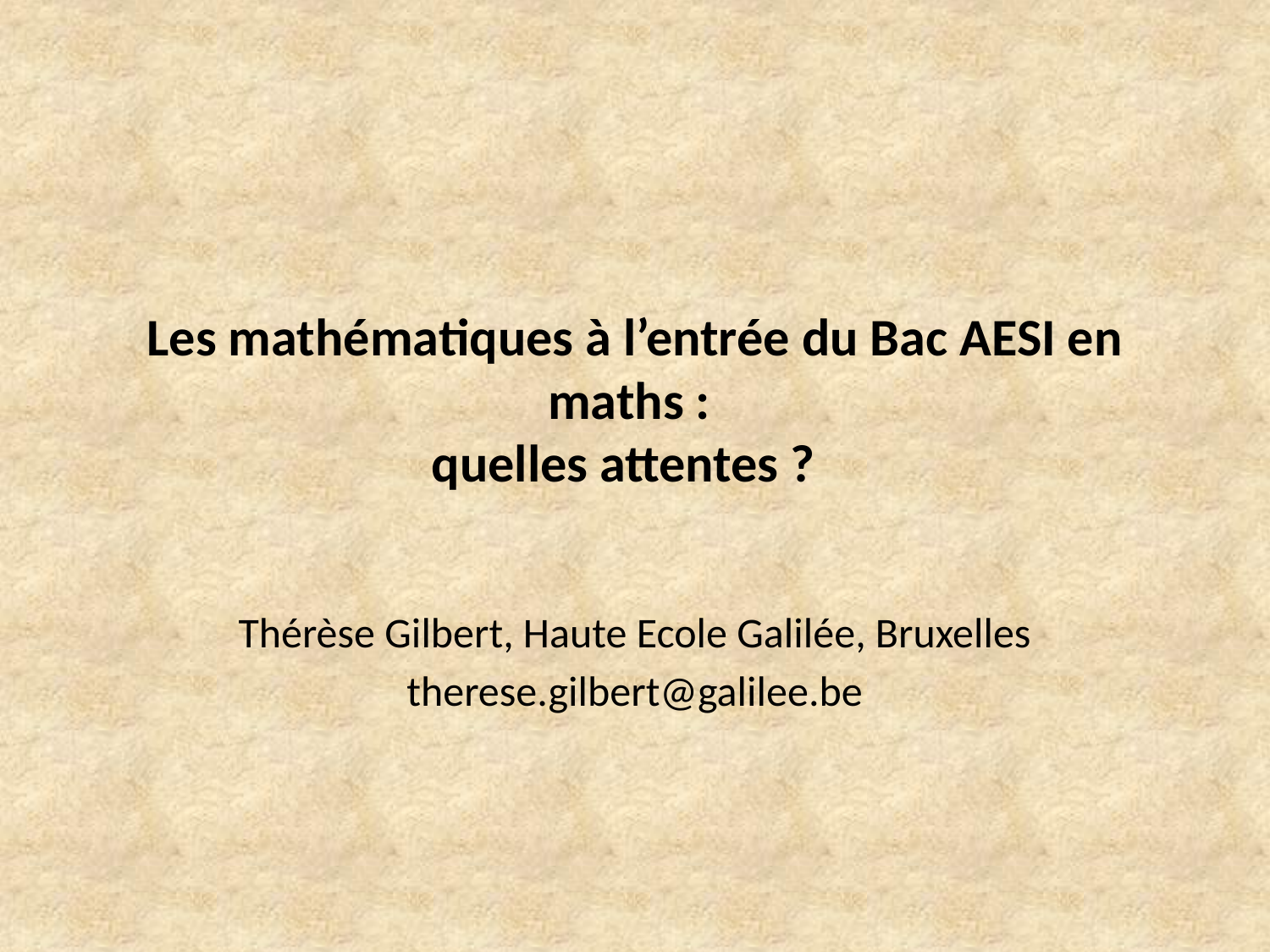

# Les mathématiques à l’entrée du Bac AESI en maths : quelles attentes ?

Thérèse Gilbert, Haute Ecole Galilée, Bruxelles
therese.gilbert@galilee.be